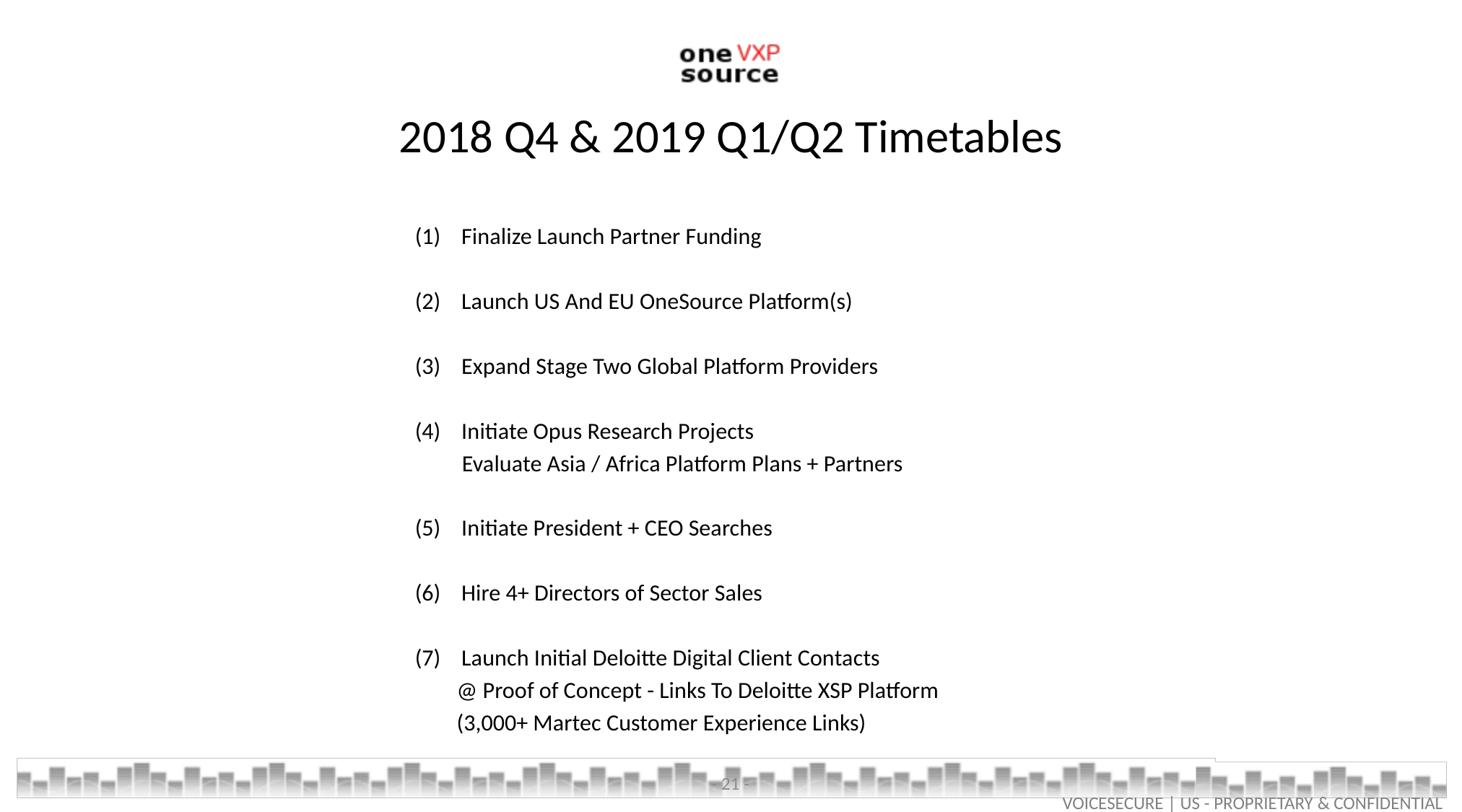

# 2018 Q4 & 2019 Q1/Q2 Timetables

(1)    Finalize Launch Partner Funding

(2)    Launch US And EU OneSource Platform(s)

(3)    Expand Stage Two Global Platform Providers

(4)    Initiate Opus Research Projects
         Evaluate Asia / Africa Platform Plans + Partners

(5)    Initiate President + CEO Searches

(6)    Hire 4+ Directors of Sector Sales

(7)    Launch Initial Deloitte Digital Client Contacts
        @ Proof of Concept - Links To Deloitte XSP Platform
        (3,000+ Martec Customer Experience Links)
- 21 -
VOICESECURE | US - PROPRIETARY & CONFIDENTIAL